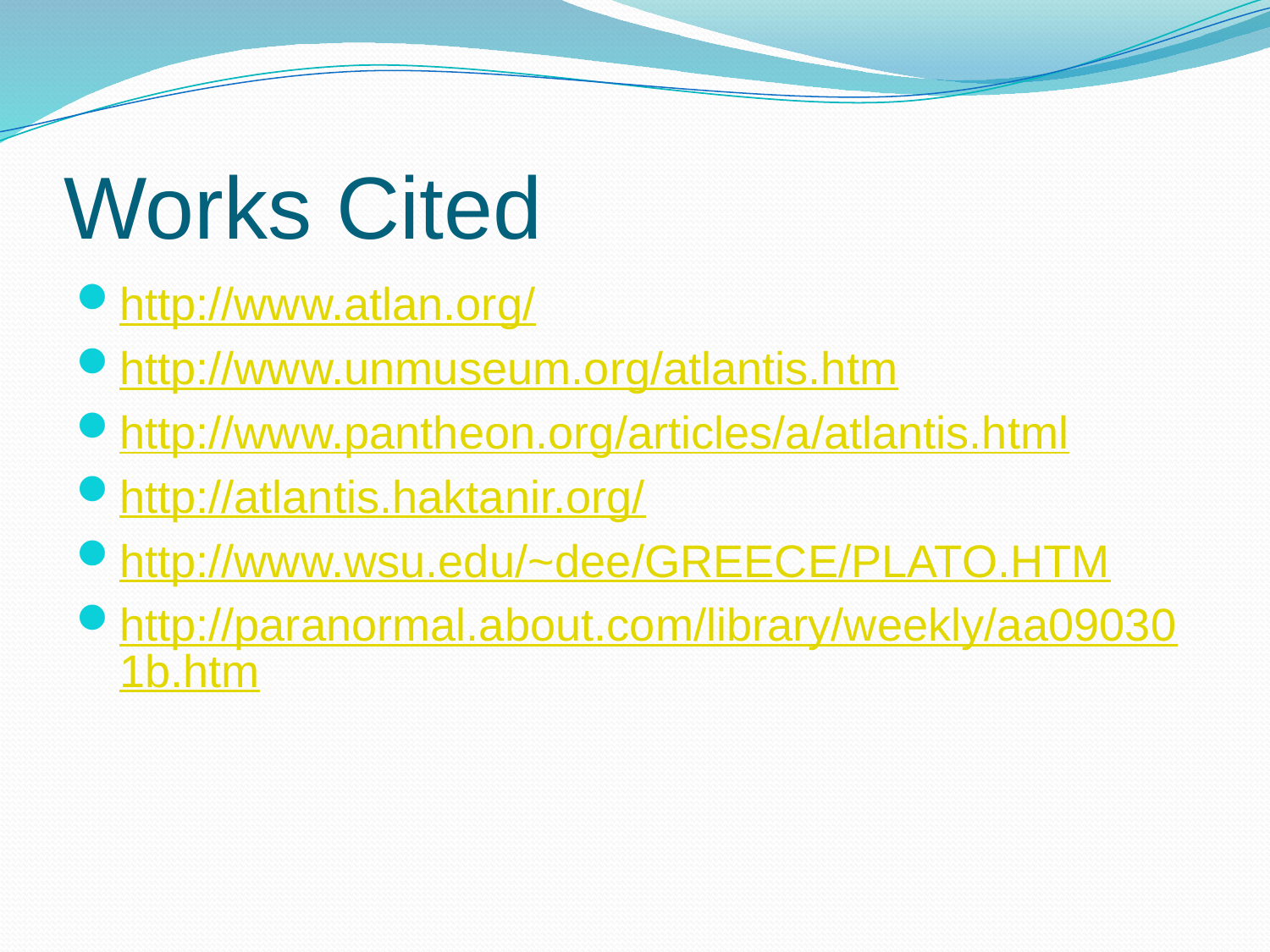

# Works Cited
http://www.atlan.org/
http://www.unmuseum.org/atlantis.htm
http://www.pantheon.org/articles/a/atlantis.html
http://atlantis.haktanir.org/
http://www.wsu.edu/~dee/GREECE/PLATO.HTM
http://paranormal.about.com/library/weekly/aa090301b.htm